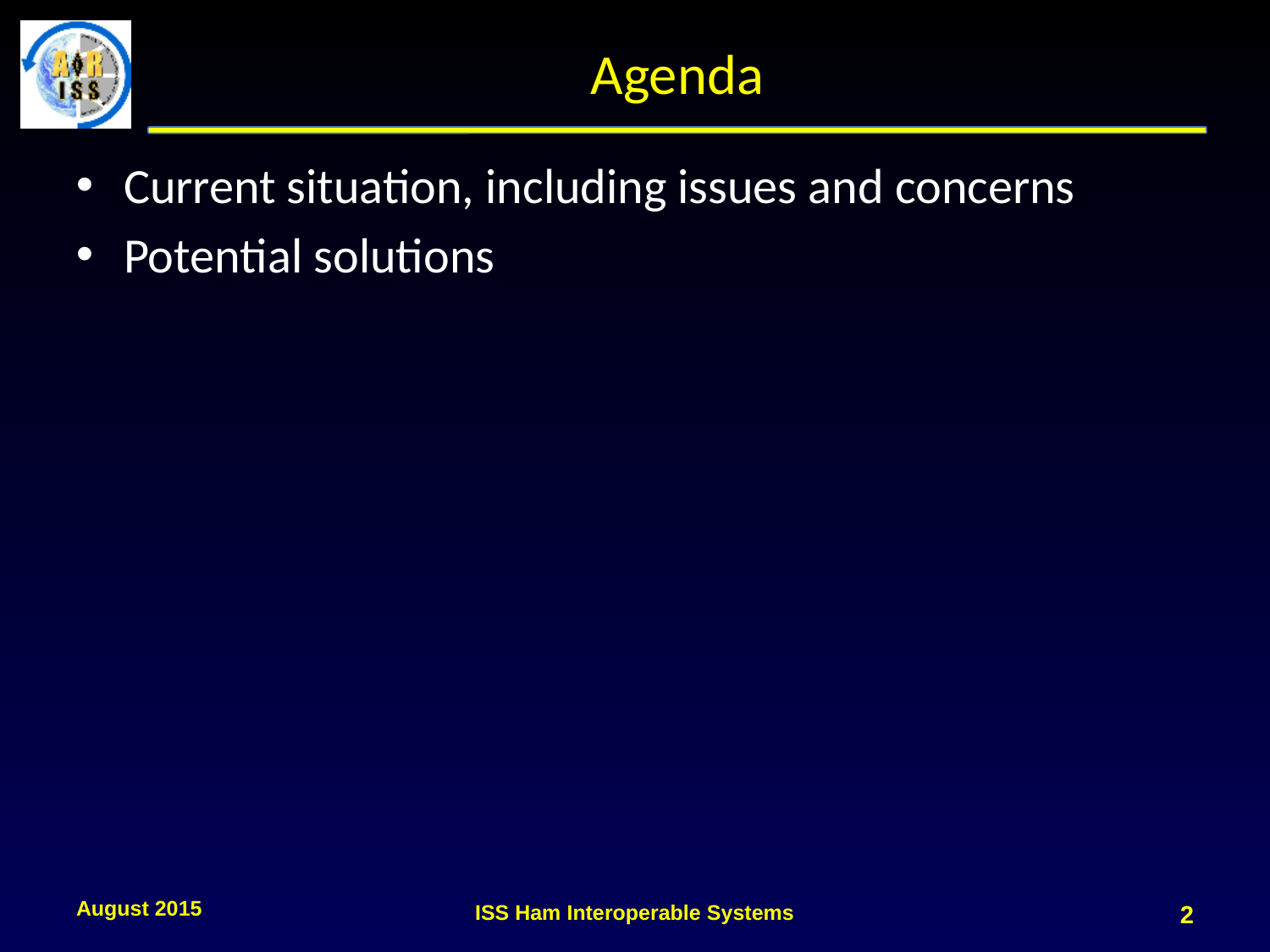

# Agenda
Current situation, including issues and concerns
Potential solutions

August 2015
ISS Ham Interoperable Systems
2